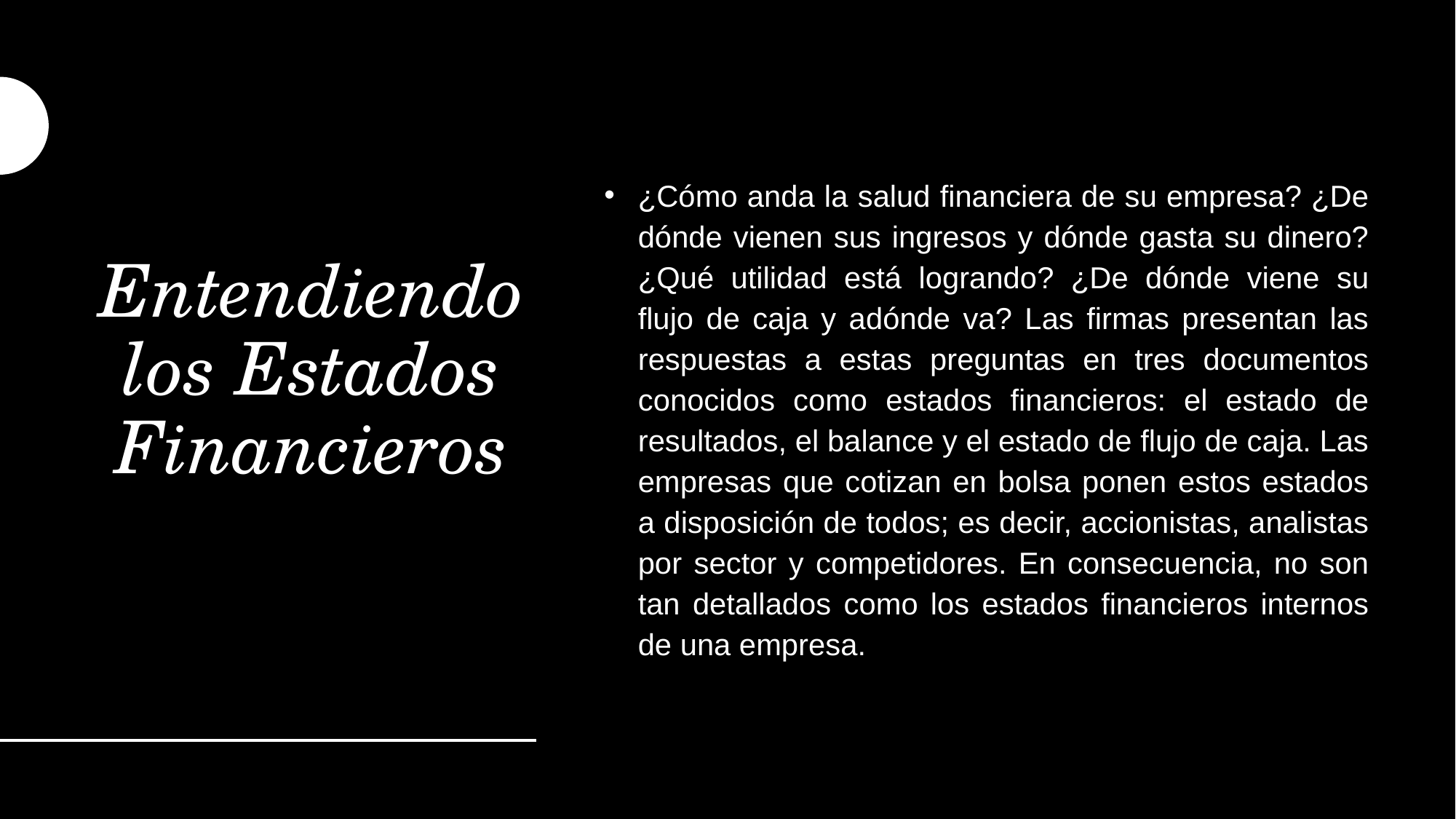

# Entendiendo los Estados Financieros
¿Cómo anda la salud financiera de su empresa? ¿De dónde vienen sus ingresos y dónde gasta su dinero? ¿Qué utilidad está logrando? ¿De dónde viene su flujo de caja y adónde va? Las firmas presentan las respuestas a estas preguntas en tres documentos conocidos como estados financieros: el estado de resultados, el balance y el estado de flujo de caja. Las empresas que cotizan en bolsa ponen estos estados a disposición de todos; es decir, accionistas, analistas por sector y competidores. En consecuencia, no son tan detallados como los estados financieros internos de una empresa.